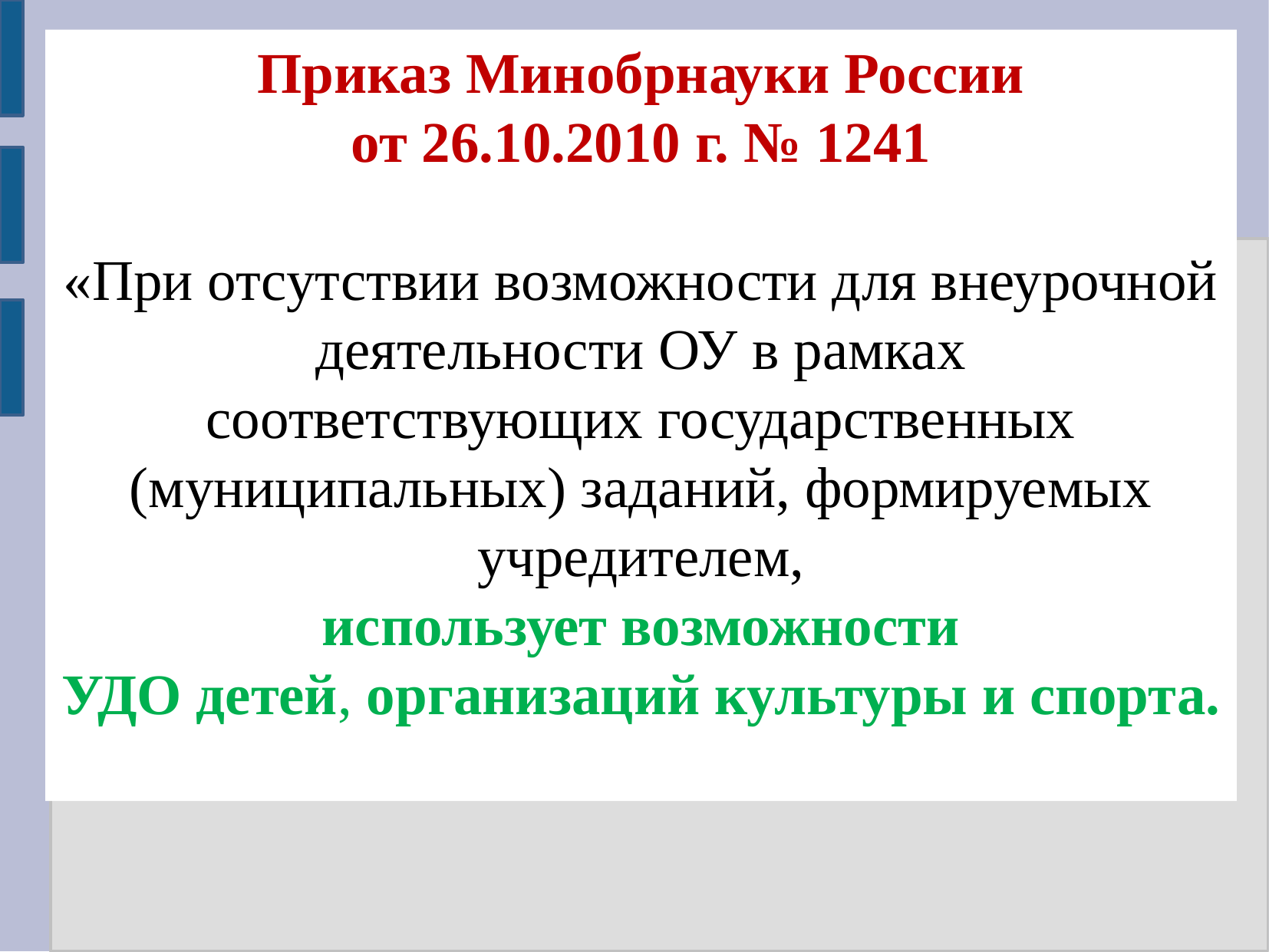

Приказ Минобрнауки России
от 26.10.2010 г. № 1241

«При отсутствии возможности для внеурочной деятельности ОУ в рамках
соответствующих государственных (муниципальных) заданий, формируемых учредителем,
использует возможности
УДО детей, организаций культуры и спорта.